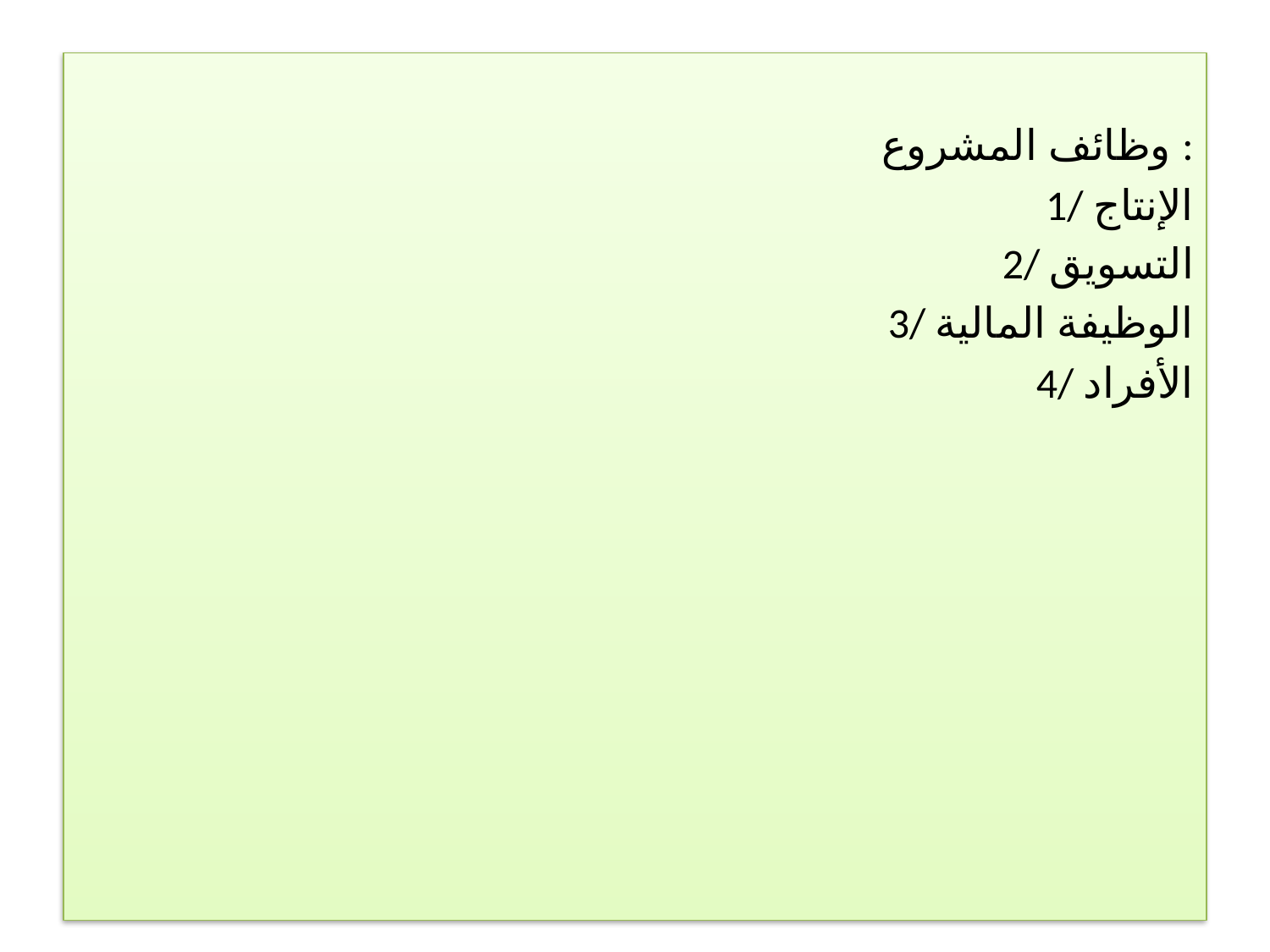

وظائف المشروع :
1/ الإنتاج
2/ التسويق
3/ الوظيفة المالية
4/ الأفراد